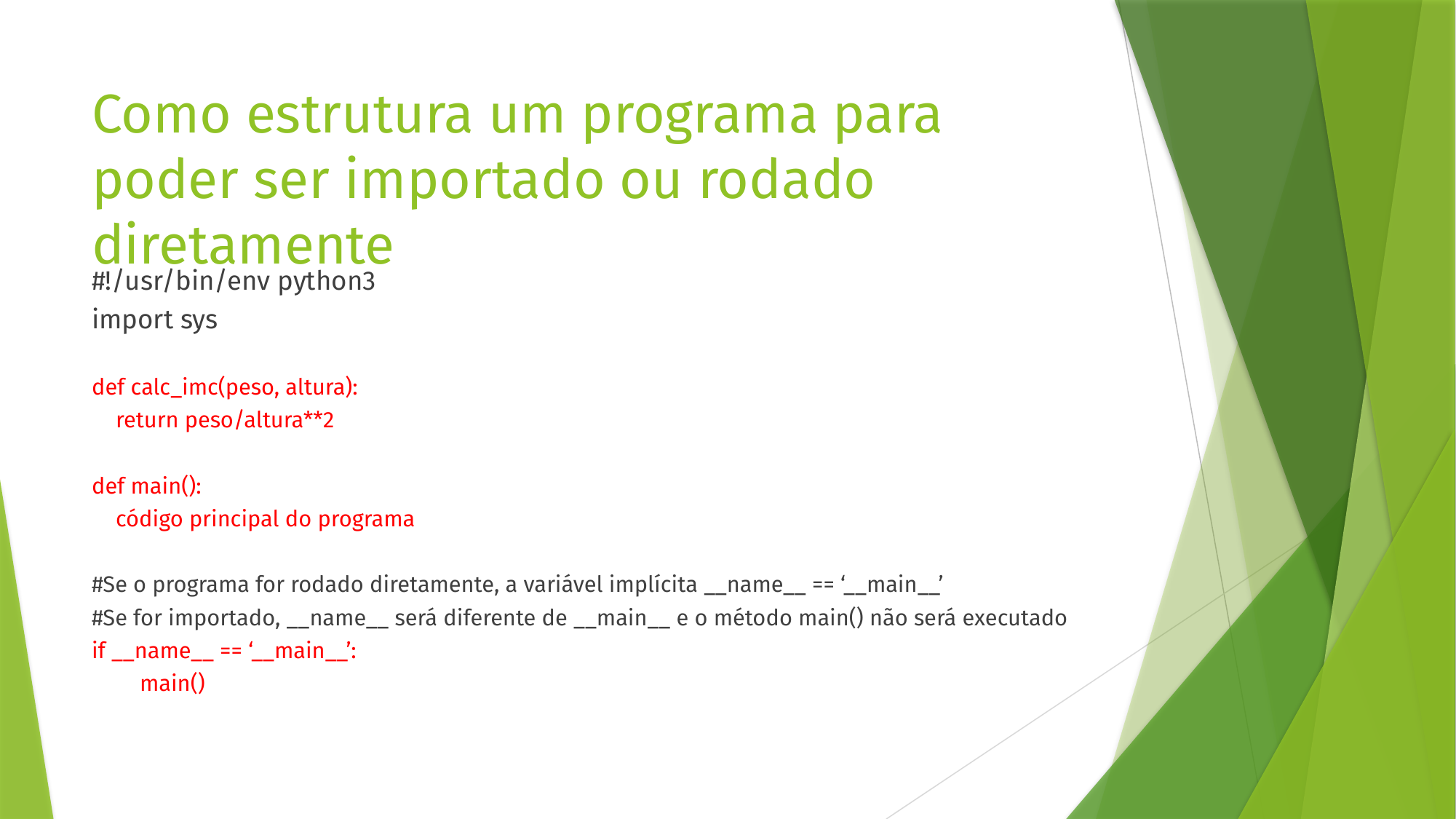

# Como estrutura um programa para poder ser importado ou rodado diretamente
#!/usr/bin/env python3
import sys

def calc_imc(peso, altura):
    return peso/altura**2

def main():
    código principal do programa

#Se o programa for rodado diretamente, a variável implícita __name__ == ‘__main__’
#Se for importado, __name__ será diferente de __main__ e o método main() não será executado
if __name__ == ‘__main__’:
        main()